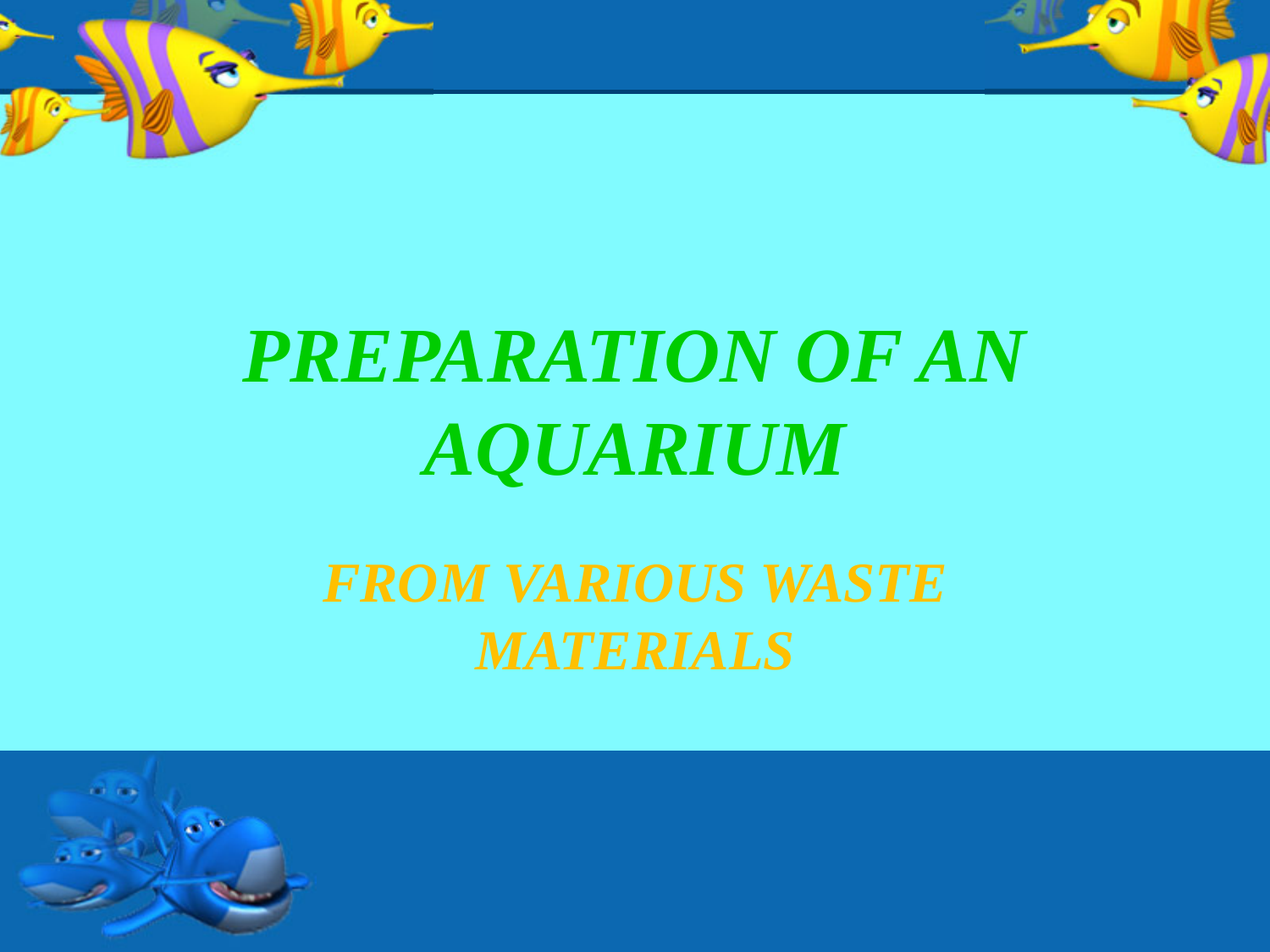

# PREPARATION OF AN AQUARIUM
FROM VARIOUS WASTE MATERIALS